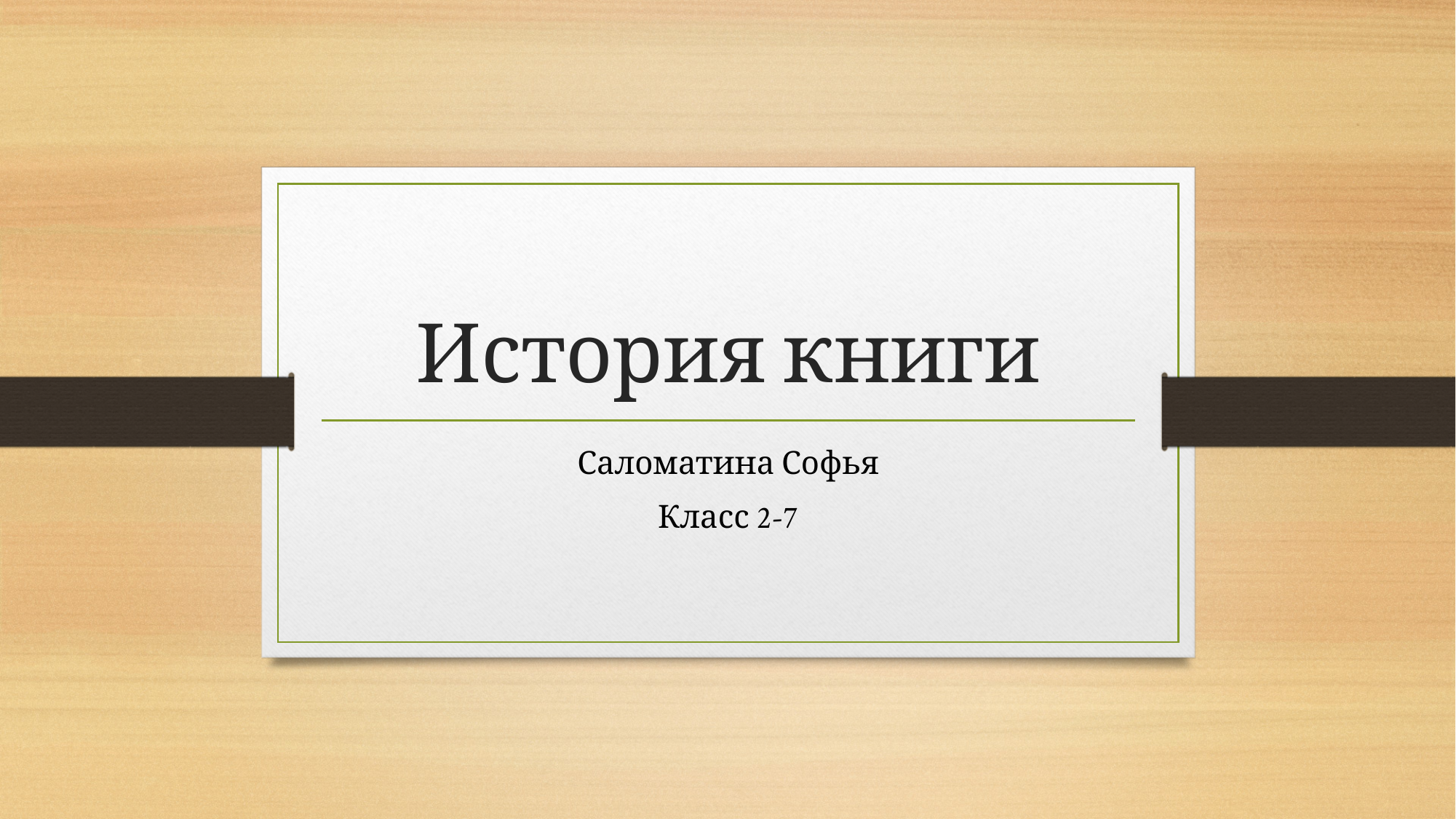

# История книги
Саломатина Софья
Класс 2-7